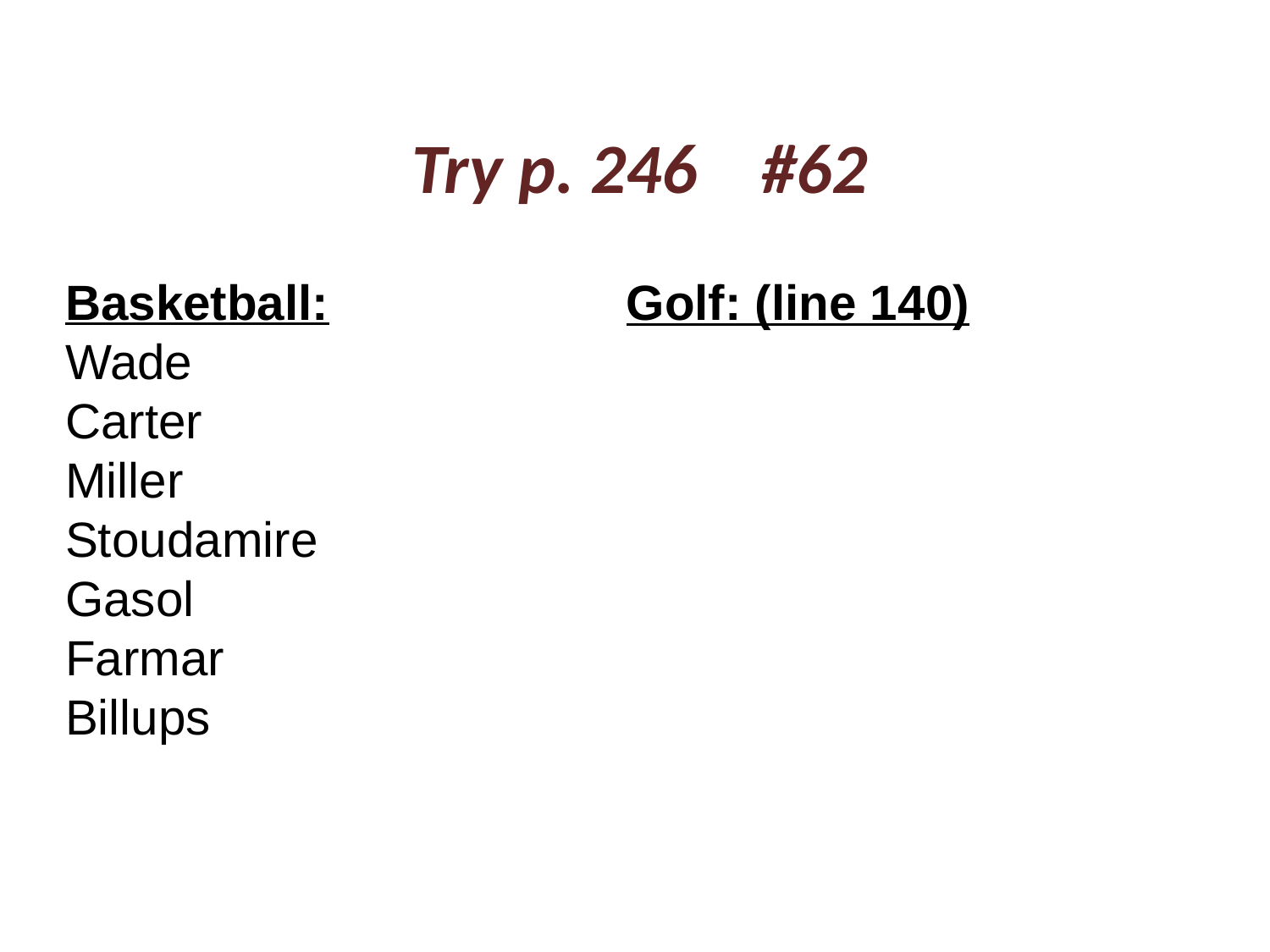

Try p. 246    #62
Basketball:
Wade
Carter
Miller
Stoudamire
Gasol
Farmar
Billups
Golf: (line 140)